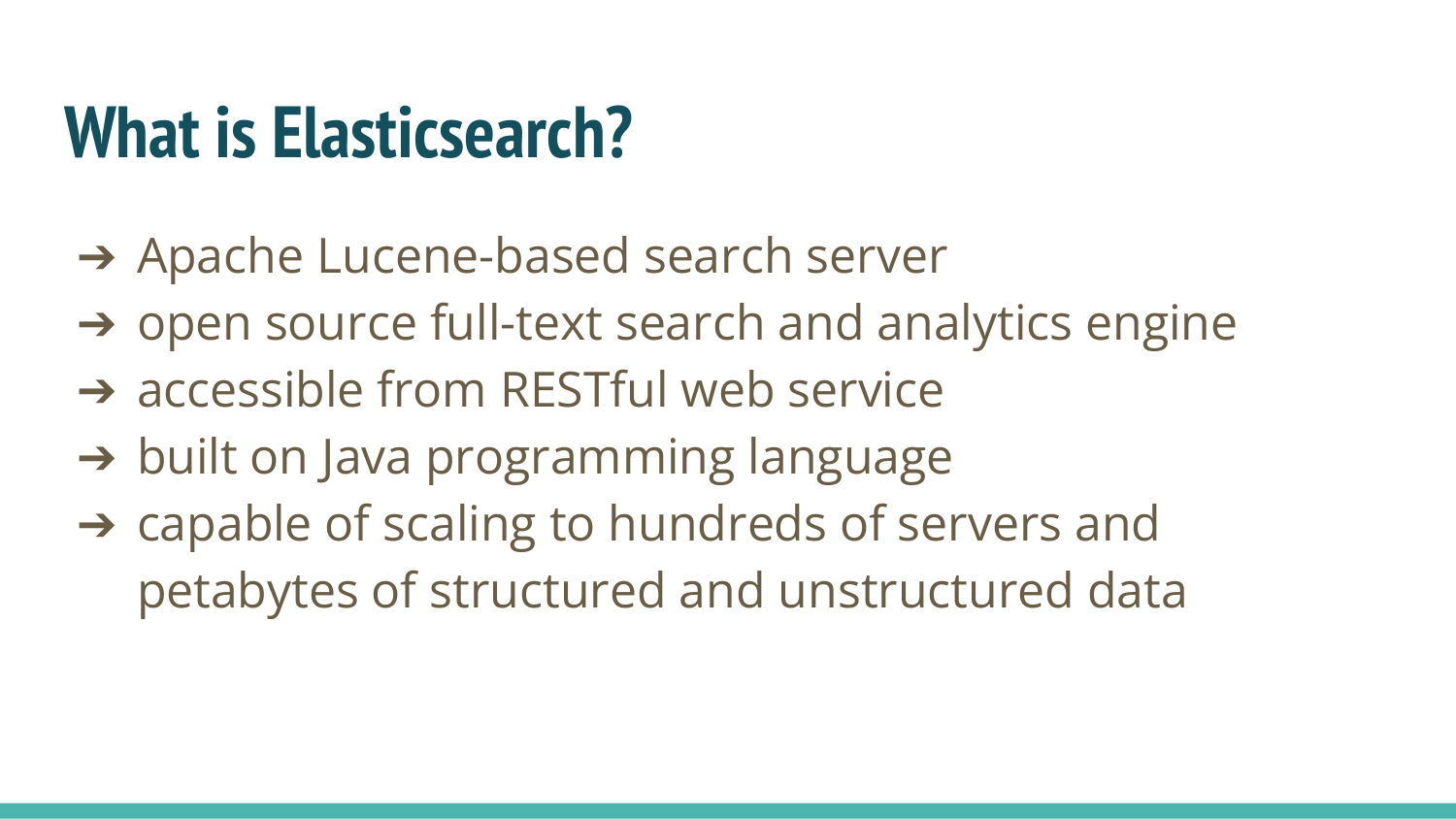

# What is Elasticsearch?
Apache Lucene-based search server
open source full-text search and analytics engine
accessible from RESTful web service
built on Java programming language
capable of scaling to hundreds of servers and petabytes of structured and unstructured data